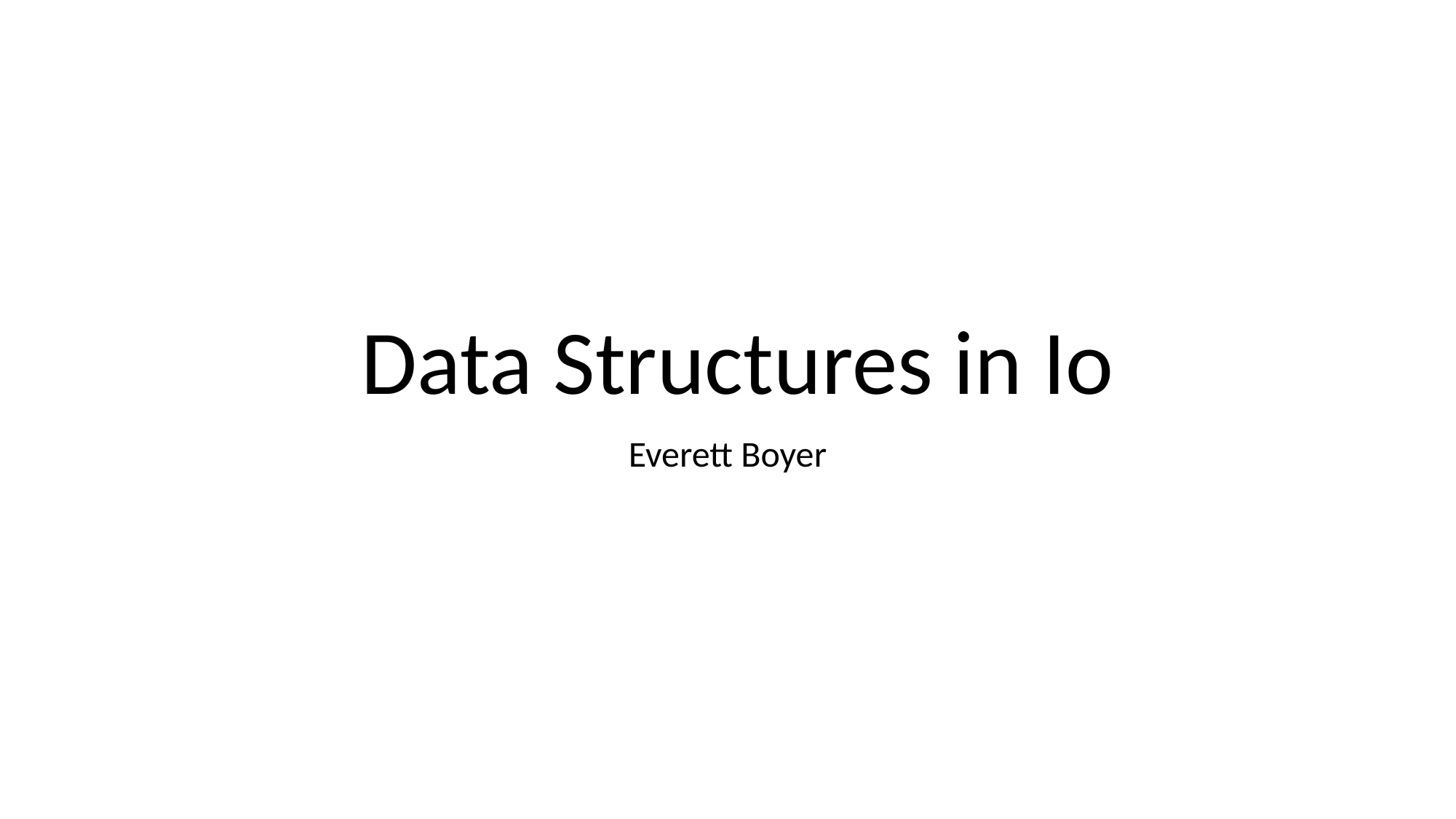

# Data Structures in Io
Everett Boyer